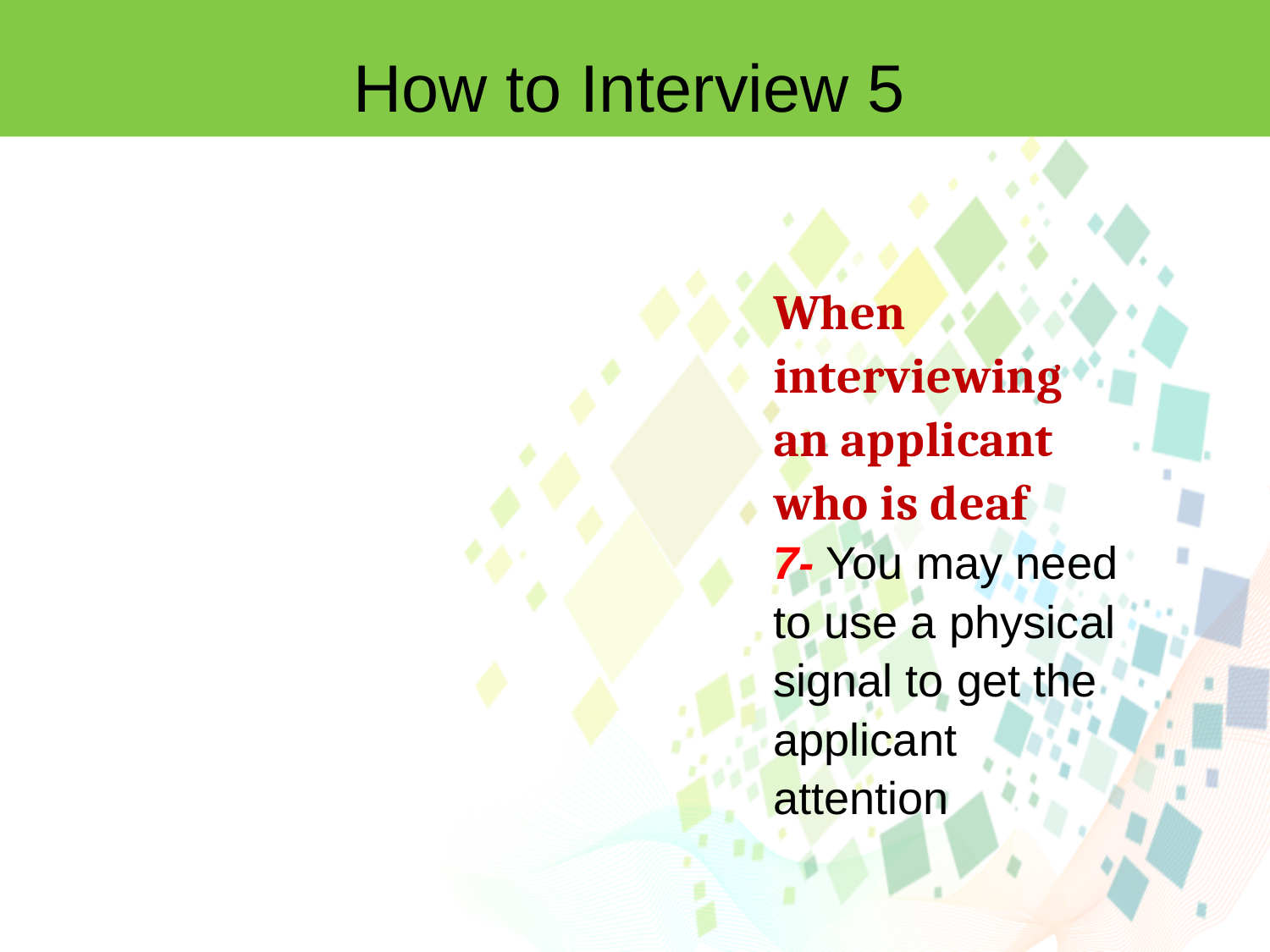

How to Interview 5
When interviewing an applicant who is deaf
7- You may need to use a physical signal to get the applicant attention